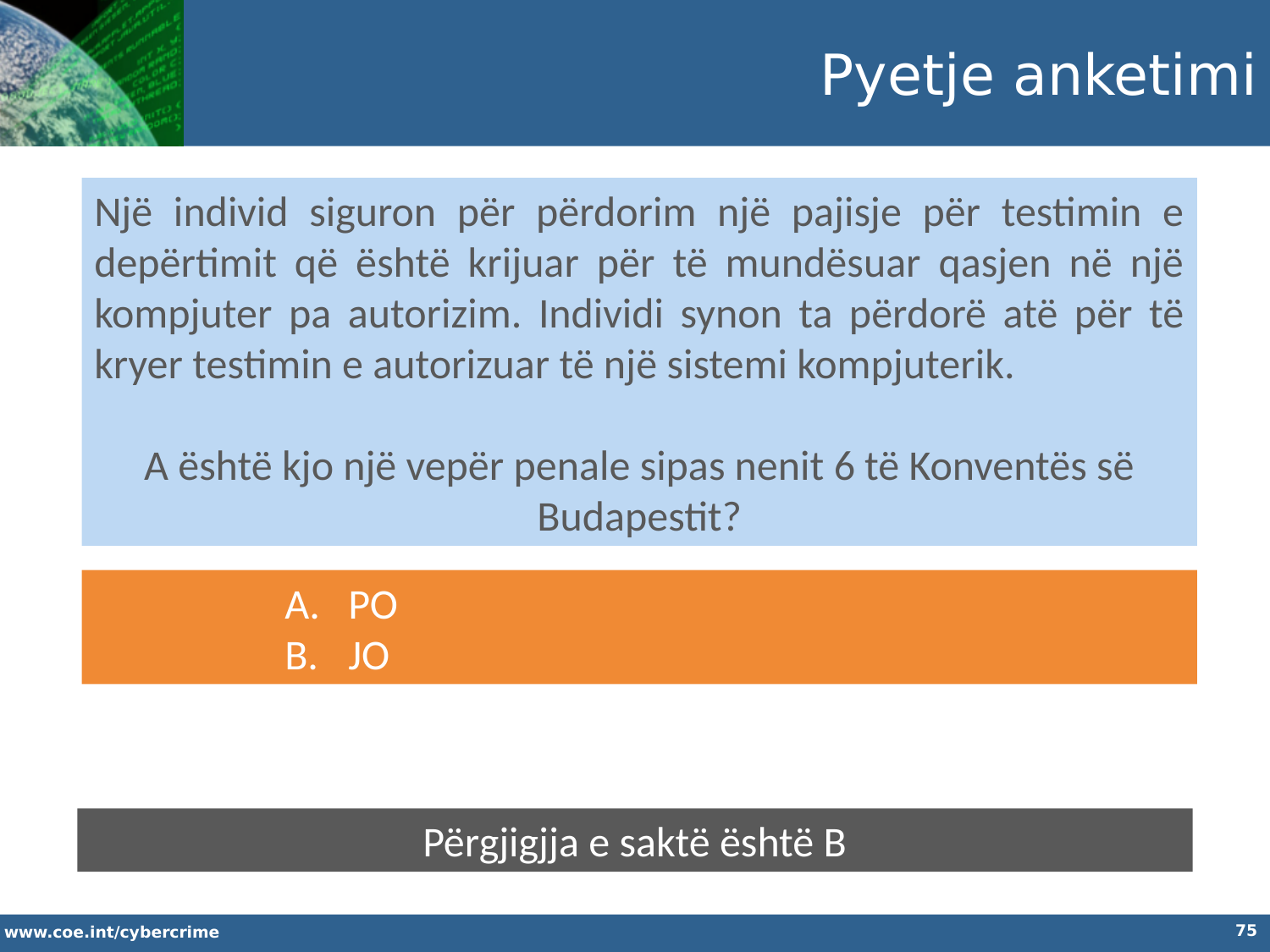

Pyetje anketimi
Një individ siguron për përdorim një pajisje për testimin e depërtimit që është krijuar për të mundësuar qasjen në një kompjuter pa autorizim. Individi synon ta përdorë atë për të kryer testimin e autorizuar të një sistemi kompjuterik.

A është kjo një vepër penale sipas nenit 6 të Konventës së Budapestit?
PO
JO
Përgjigjja e saktë është B